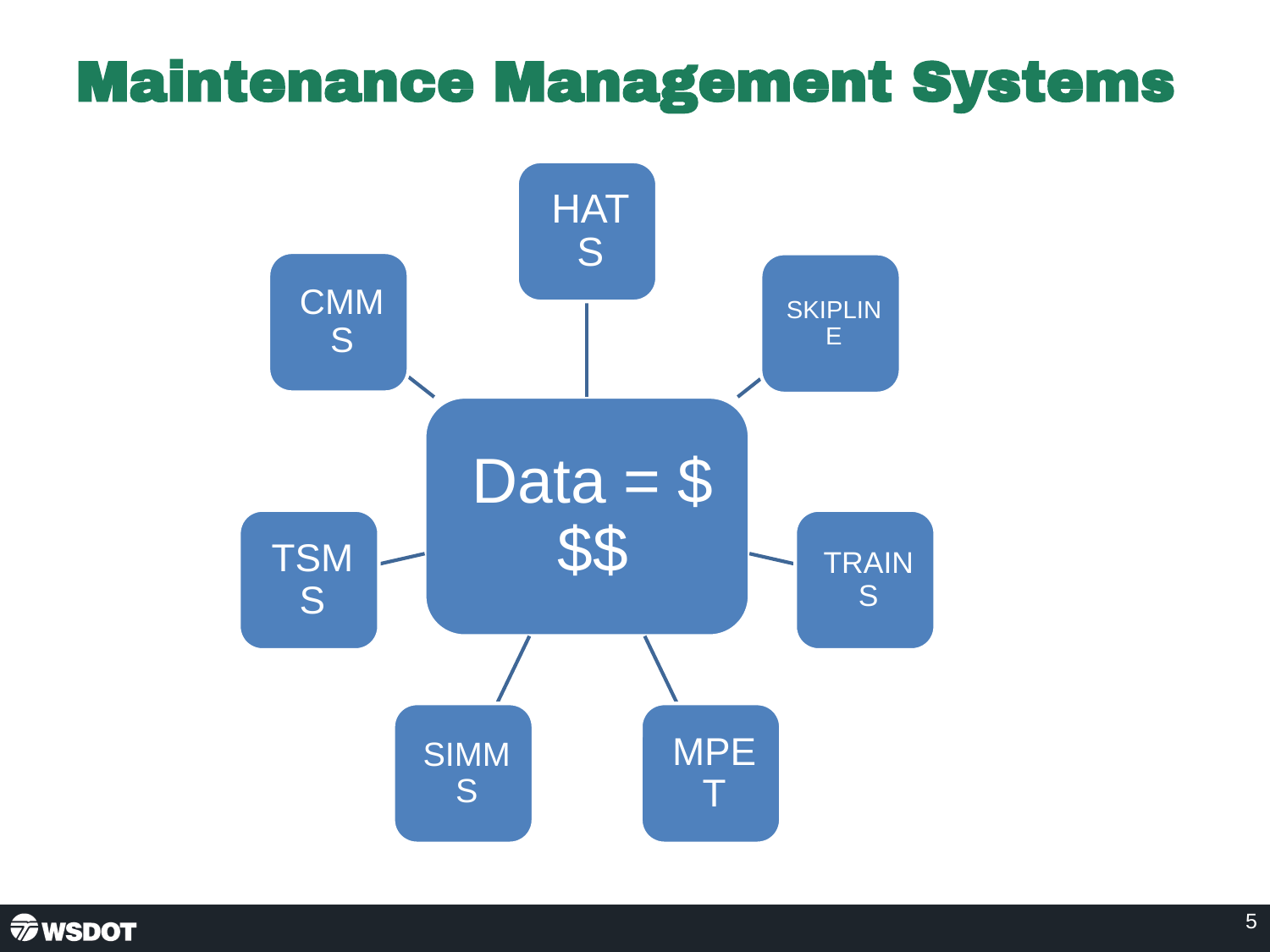

# Maintenance Management Systems
Data = $$$
HATS
SKIPLINE
TRAINS
MPET
SIMMS
TSMS
CMMS
5